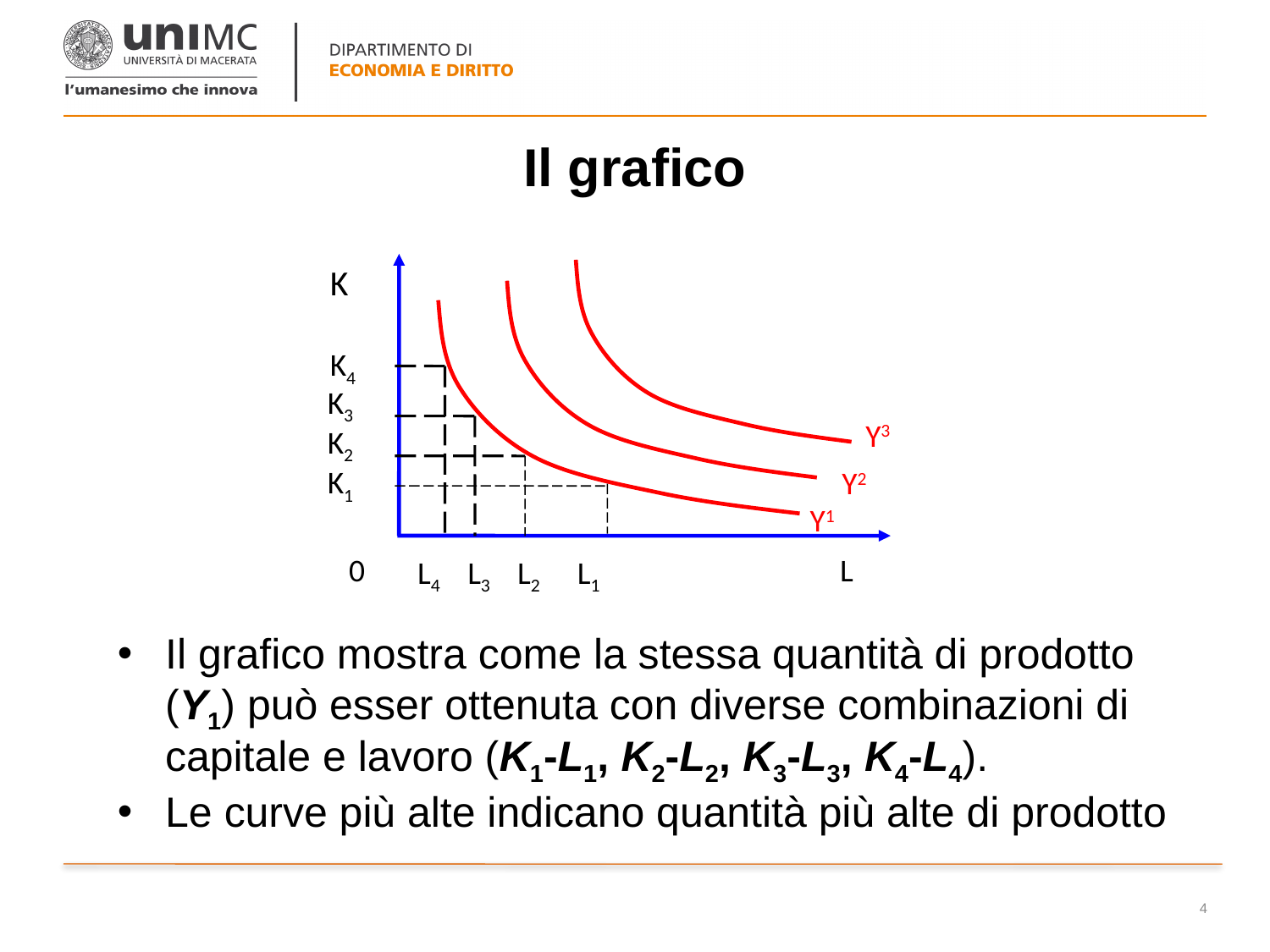

# Il grafico
K

Y3
Y2

Y1

0
L
K4

K3
K2

K1

L4
L3
L2
L1
Il grafico mostra come la stessa quantità di prodotto (Y1) può esser ottenuta con diverse combinazioni di capitale e lavoro (K1-L1, K2-L2, K3-L3, K4-L4).
Le curve più alte indicano quantità più alte di prodotto
4